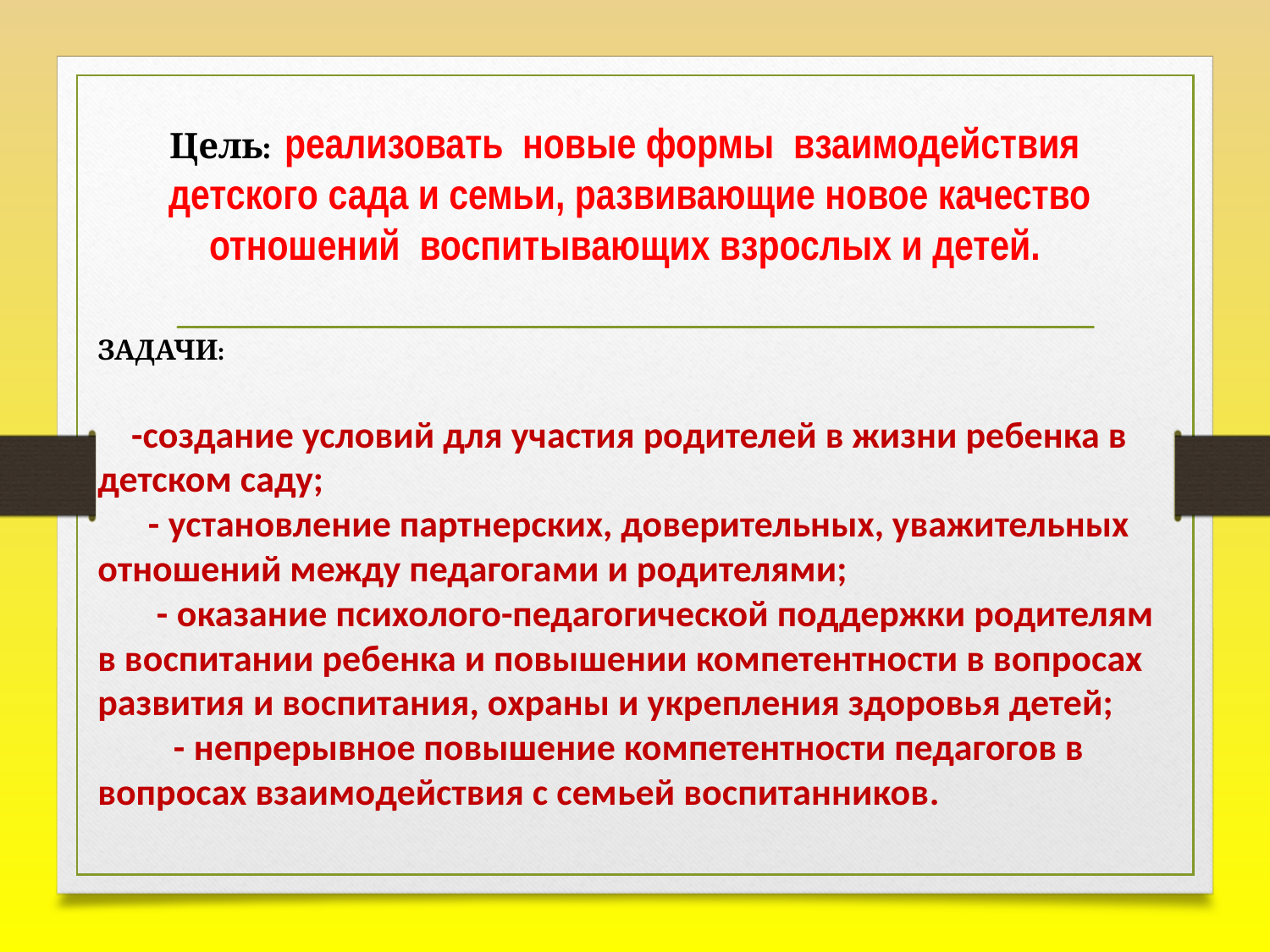

# Цель:  реализовать  новые формы  взаимодействия  детского сада и семьи, развивающие новое качество отношений  воспитывающих взрослых и детей.
ЗАДАЧИ:
    -создание условий для участия родителей в жизни ребенка в детском саду;
      - установление партнерских, доверительных, уважительных отношений между педагогами и родителями;
       - оказание психолого-педагогической поддержки родителям в воспитании ребенка и повышении компетентности в вопросах развития и воспитания, охраны и укрепления здоровья детей;
         - непрерывное повышение компетентности педагогов в вопросах взаимодействия с семьей воспитанников.